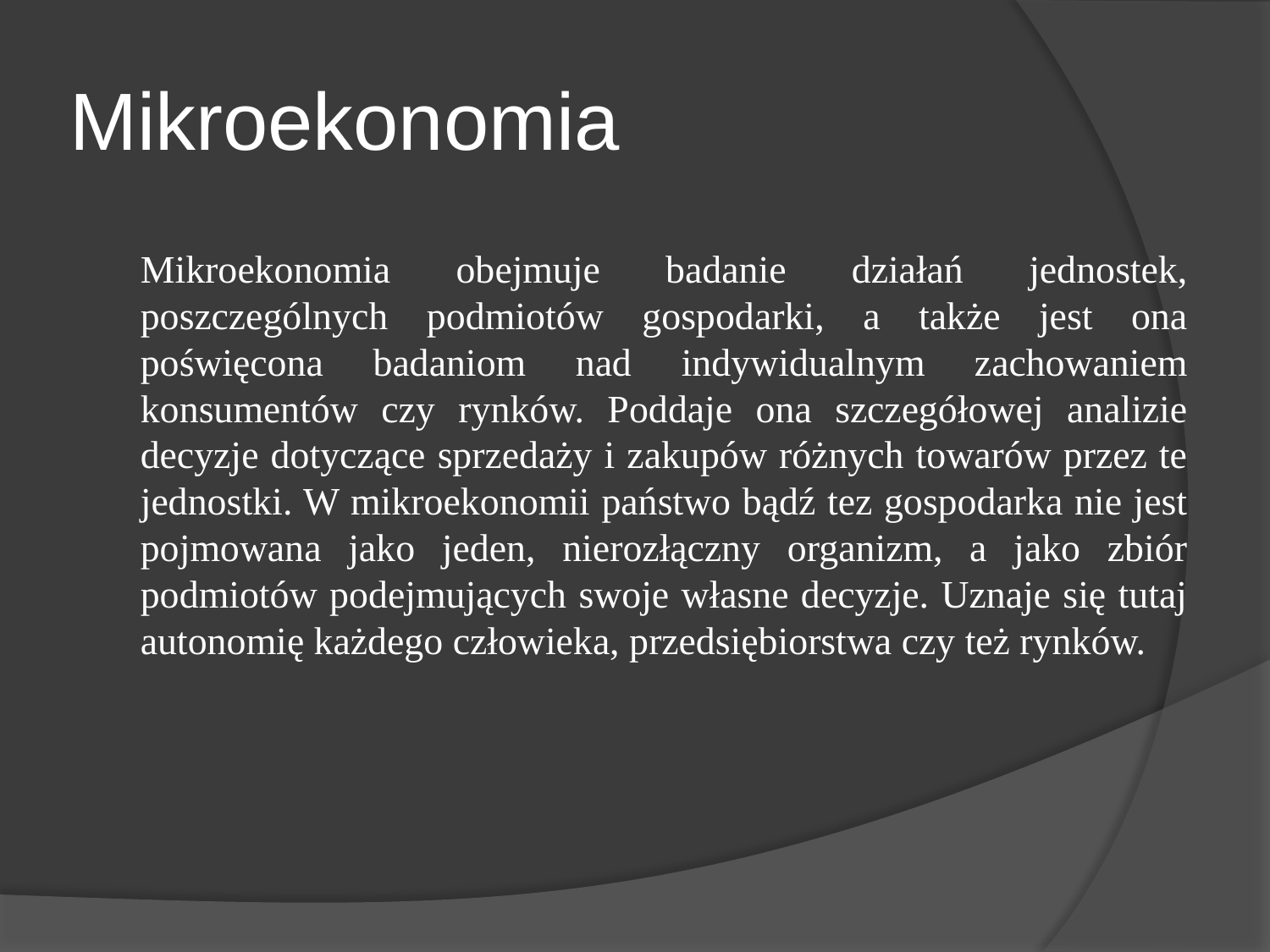

# Mikroekonomia
	Mikroekonomia obejmuje badanie działań jednostek, poszczególnych podmiotów gospodarki, a także jest ona poświęcona badaniom nad indywidualnym zachowaniem konsumentów czy rynków. Poddaje ona szczegółowej analizie decyzje dotyczące sprzedaży i zakupów różnych towarów przez te jednostki. W mikroekonomii państwo bądź tez gospodarka nie jest pojmowana jako jeden, nierozłączny organizm, a jako zbiór podmiotów podejmujących swoje własne decyzje. Uznaje się tutaj autonomię każdego człowieka, przedsiębiorstwa czy też rynków.